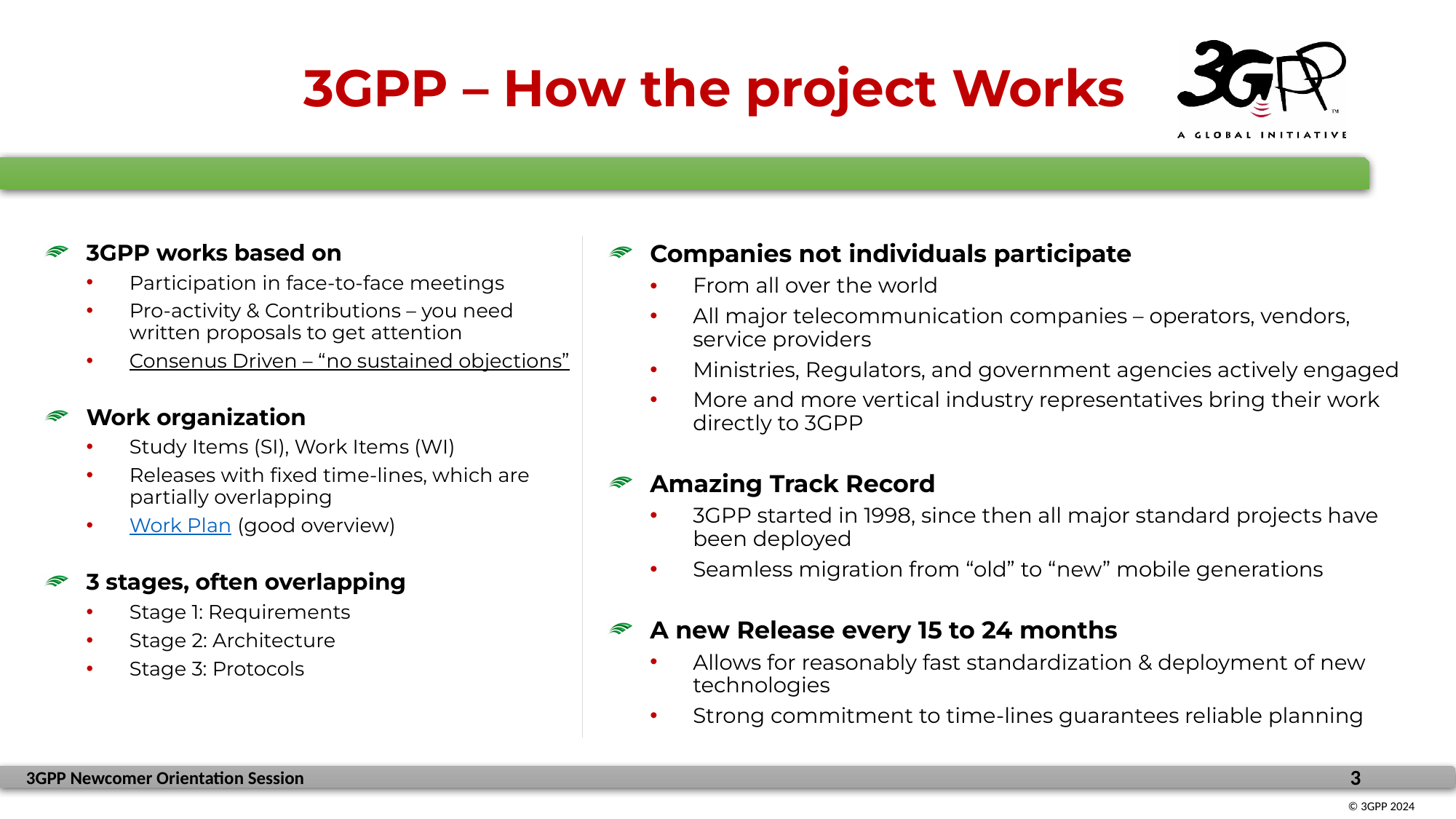

# 3GPP – How the project Works
3GPP works based on
Participation in face-to-face meetings
Pro-activity & Contributions – you need written proposals to get attention
Consenus Driven – “no sustained objections”
Work organization
Study Items (SI), Work Items (WI)
Releases with fixed time-lines, which are partially overlapping
Work Plan (good overview)
3 stages, often overlapping
Stage 1: Requirements
Stage 2: Architecture
Stage 3: Protocols
Companies not individuals participate
From all over the world
All major telecommunication companies – operators, vendors, service providers
Ministries, Regulators, and government agencies actively engaged
More and more vertical industry representatives bring their work directly to 3GPP
Amazing Track Record
3GPP started in 1998, since then all major standard projects have been deployed
Seamless migration from “old” to “new” mobile generations
A new Release every 15 to 24 months
Allows for reasonably fast standardization & deployment of new technologies
Strong commitment to time-lines guarantees reliable planning